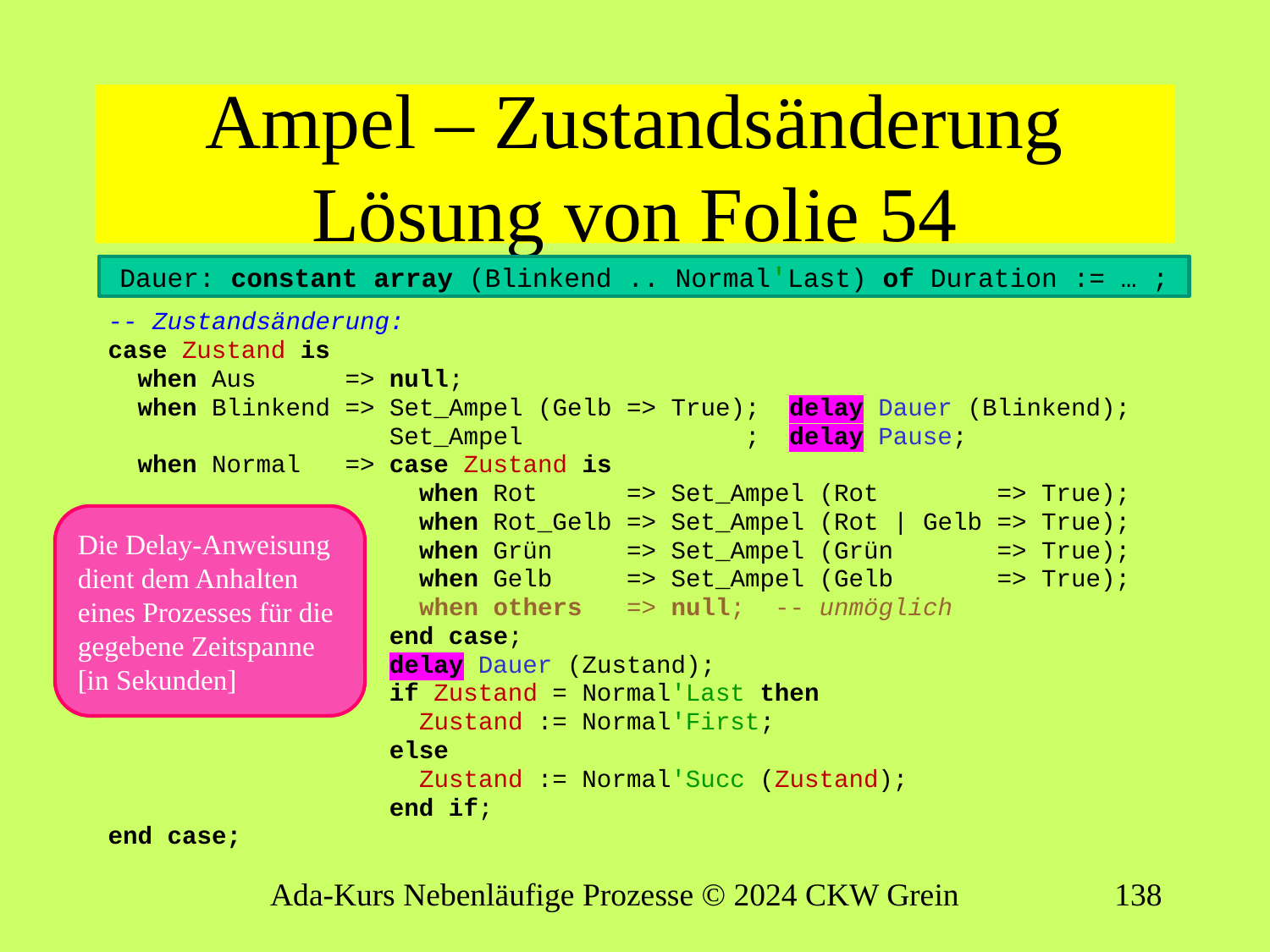

# Ampel – Zustandsänderung Lösung von Folie 54
Dauer: constant array (Blinkend .. Normal'Last) of Duration := … ;
-- Zustandsänderung:
case Zustand is
  when Aus      => null;
  when Blinkend => Set_Ampel (Gelb => True);  delay Dauer (Blinkend);
                   Set_Ampel               ;  delay Pause;
  when Normal   => case Zustand is
                     when Rot      => Set_Ampel (Rot        => True);
                     when Rot_Gelb => Set_Ampel (Rot | Gelb => True);
                     when Grün     => Set_Ampel (Grün       => True);
                     when Gelb     => Set_Ampel (Gelb       => True);
                     when others   => null;  -- unmöglich
                   end case;
                   delay Dauer (Zustand);
                   if Zustand = Normal'Last then
                     Zustand := Normal'First;
                   else
                     Zustand := Normal'Succ (Zustand);
                   end if;
end case;

Die Delay-Anweisung dient dem Anhalten eines Prozesses für die gegebene Zeitspanne [in Sekunden]
Ada-Kurs Nebenläufige Prozesse © 2024 CKW Grein
138